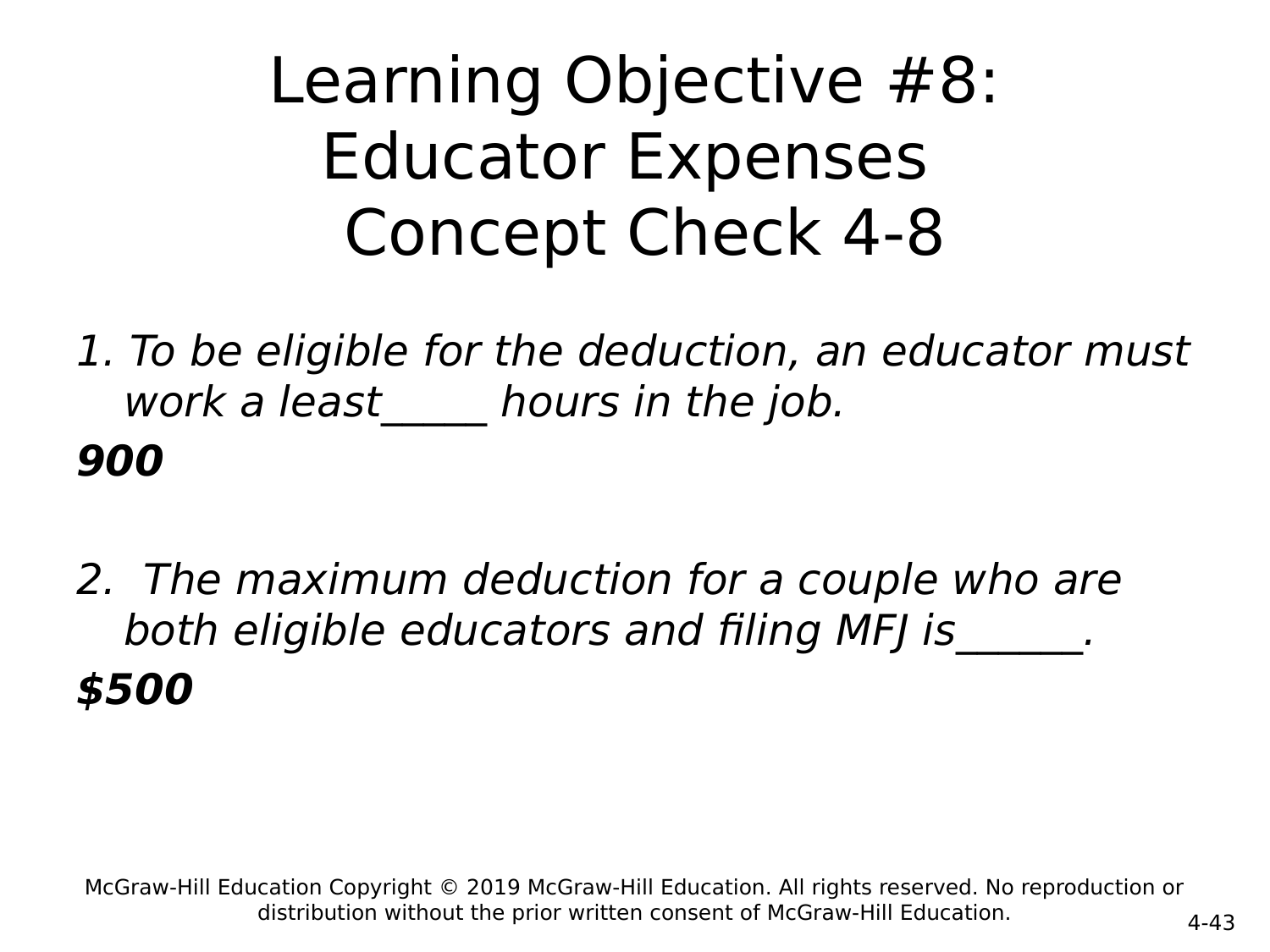

# Learning Objective #8: Educator Expenses Concept Check 4-8
1. To be eligible for the deduction, an educator must work a least_____ hours in the job.
900

2.  The maximum deduction for a couple who are both eligible educators and filing MFJ is______.
$500
McGraw-Hill Education Copyright © 2019 McGraw-Hill Education. All rights reserved. No reproduction or distribution without the prior written consent of McGraw-Hill Education.
4-43